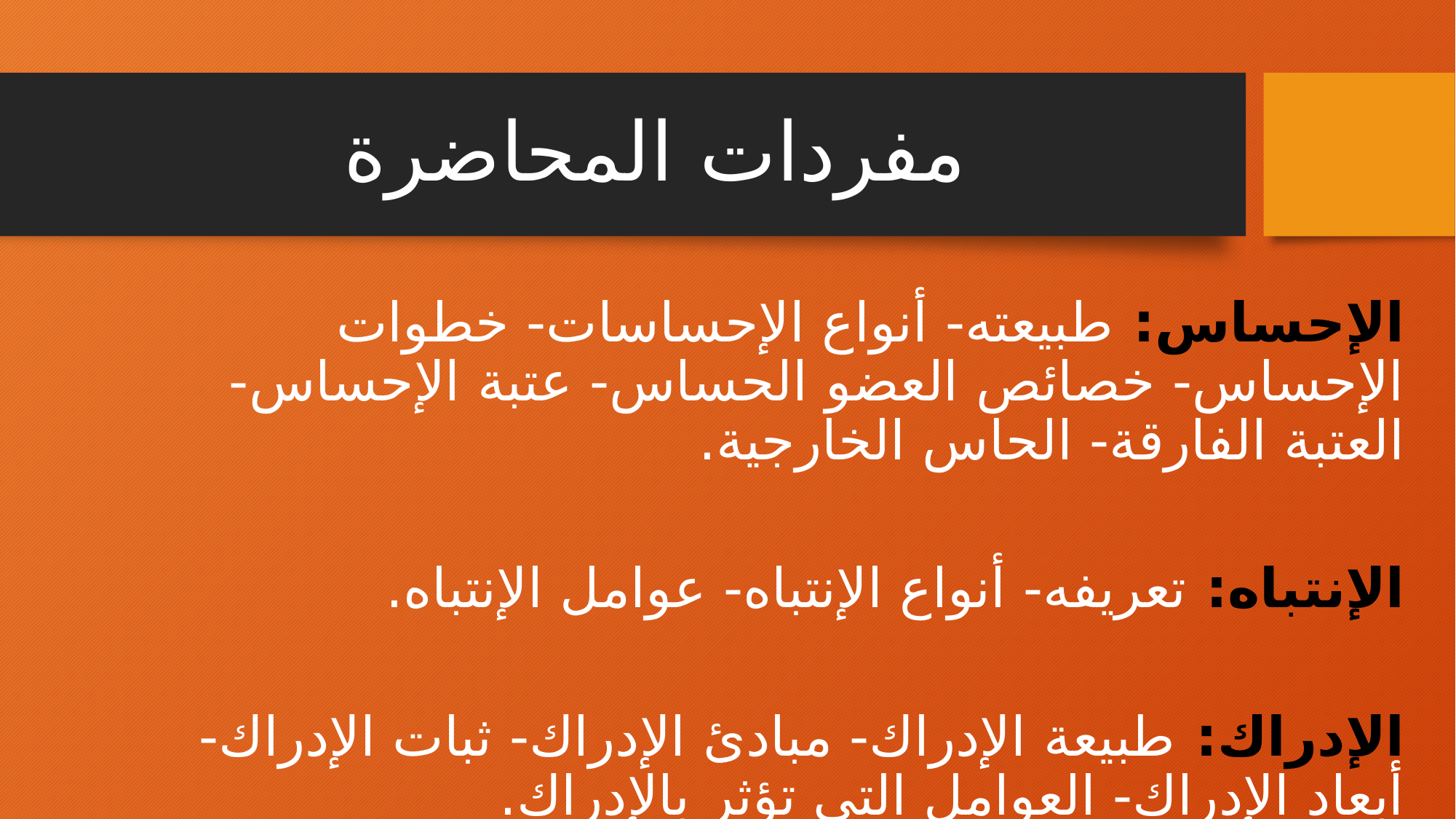

# مفردات المحاضرة
الإحساس: طبيعته- أنواع الإحساسات- خطوات الإحساس- خصائص العضو الحساس- عتبة الإحساس- العتبة الفارقة- الحاس الخارجية.

الإنتباه: تعريفه- أنواع الإنتباه- عوامل الإنتباه.

الإدراك: طبيعة الإدراك- مبادئ الإدراك- ثبات الإدراك- أبعاد الإدراك- العوامل التي تؤثر بالإدراك.